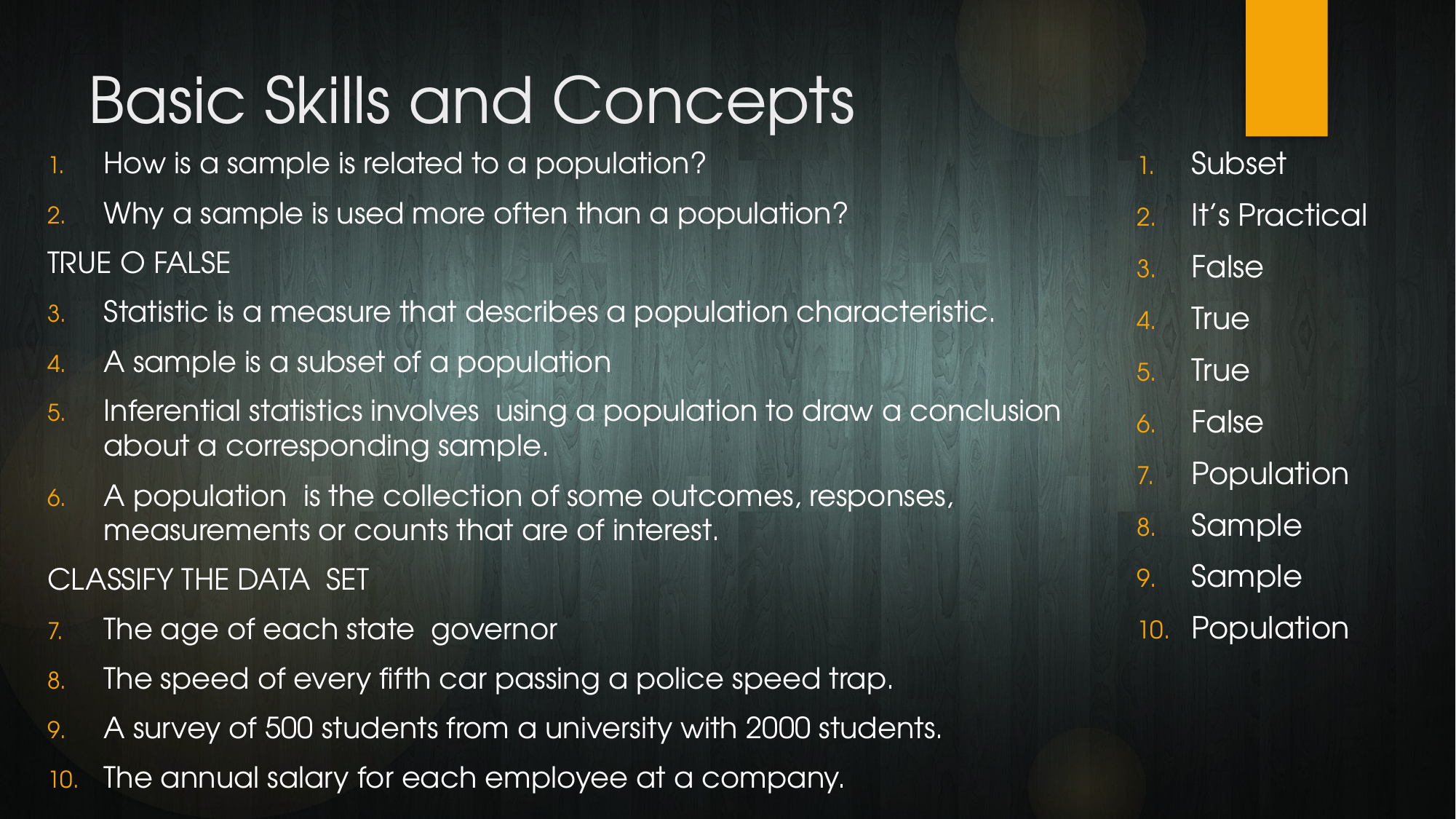

# Basic Skills and Concepts
Subset
It’s Practical
False
True
True
False
Population
Sample
Sample
Population
How is a sample is related to a population?
Why a sample is used more often than a population?
TRUE O FALSE
Statistic is a measure that describes a population characteristic.
A sample is a subset of a population
Inferential statistics involves  using a population to draw a conclusion about a corresponding sample.
A population  is the collection of some outcomes, responses, measurements or counts that are of interest.
CLASSIFY THE DATA  SET
The age of each state  governor
The speed of every fifth car passing a police speed trap.
A survey of 500 students from a university with 2000 students.
The annual salary for each employee at a company.